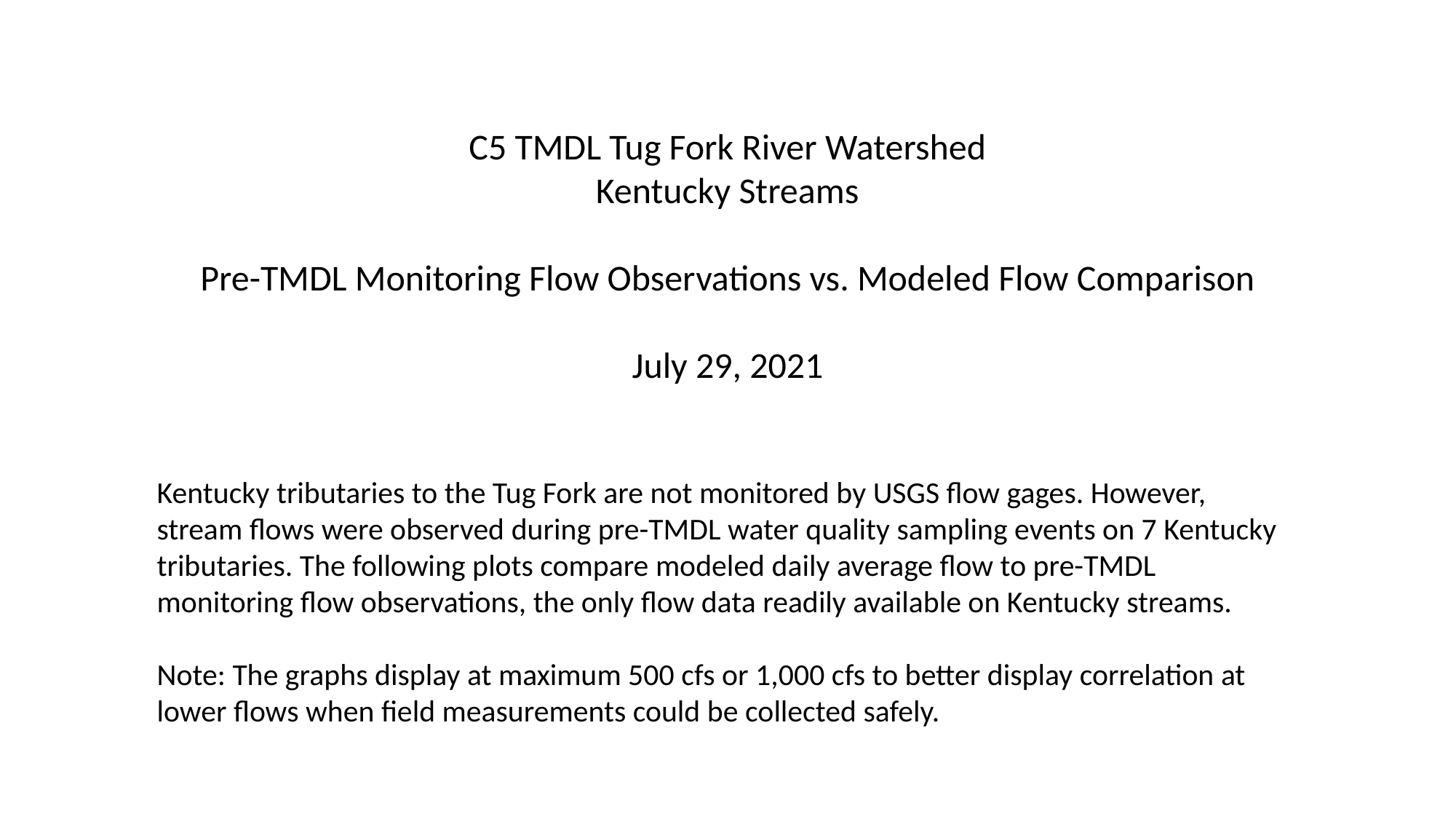

C5 TMDL Tug Fork River Watershed
Kentucky Streams

Pre-TMDL Monitoring Flow Observations vs. Modeled Flow Comparison

July 29, 2021

Kentucky tributaries to the Tug Fork are not monitored by USGS flow gages. However, stream flows were observed during pre-TMDL water quality sampling events on 7 Kentucky tributaries. The following plots compare modeled daily average flow to pre-TMDL monitoring flow observations, the only flow data readily available on Kentucky streams.

Note: The graphs display at maximum 500 cfs or 1,000 cfs to better display correlation at lower flows when field measurements could be collected safely.